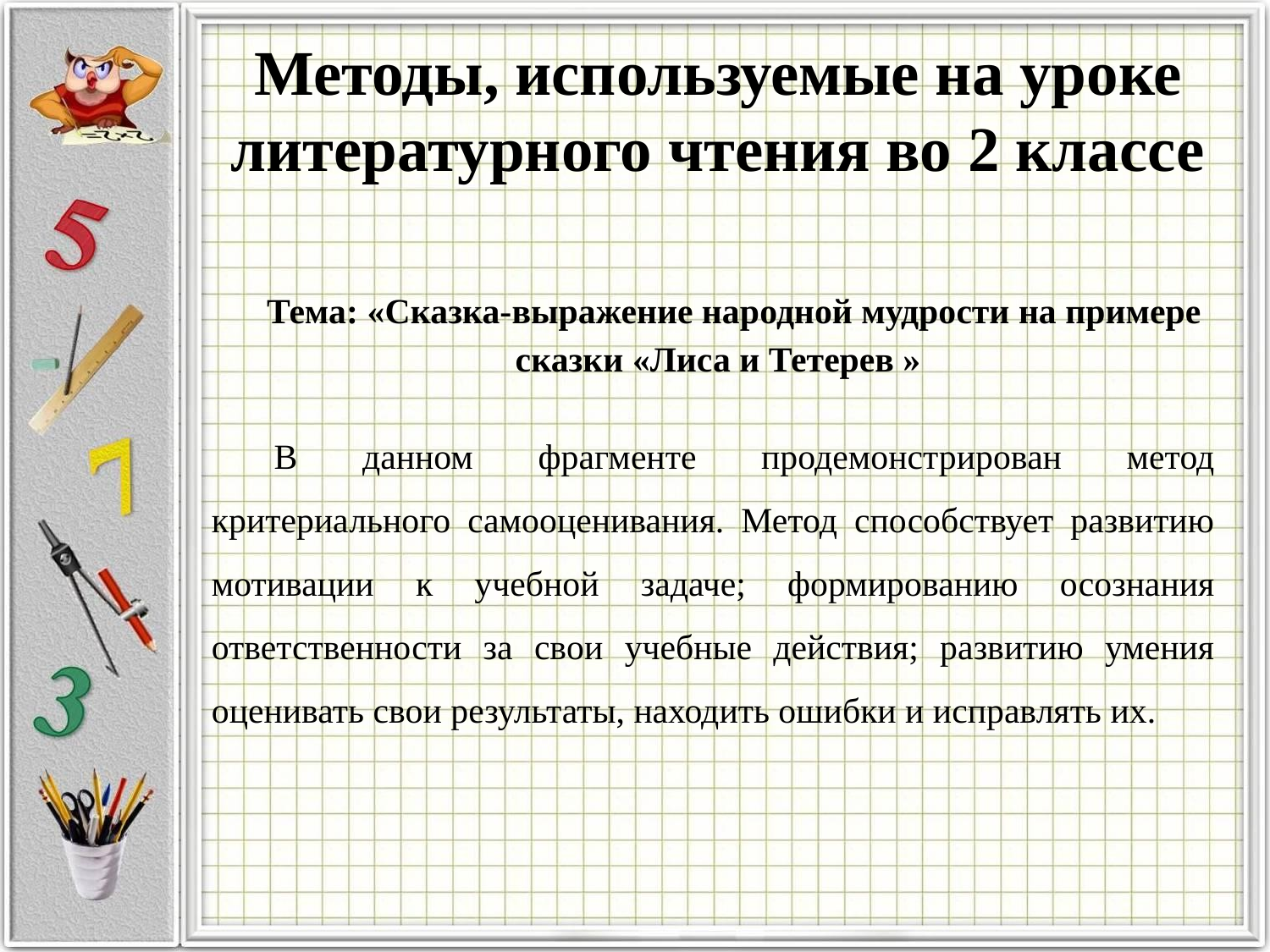

# Методы, используемые на уроке литературного чтения во 2 классе Тема: «Сказка-выражение народной мудрости на примере сказки «Лиса и Тетерев »

В данном фрагменте продемонстрирован метод критериального самооценивания. Метод способствует развитию мотивации к учебной задаче; формированию осознания ответственности за свои учебные действия; развитию умения оценивать свои результаты, находить ошибки и исправлять их.